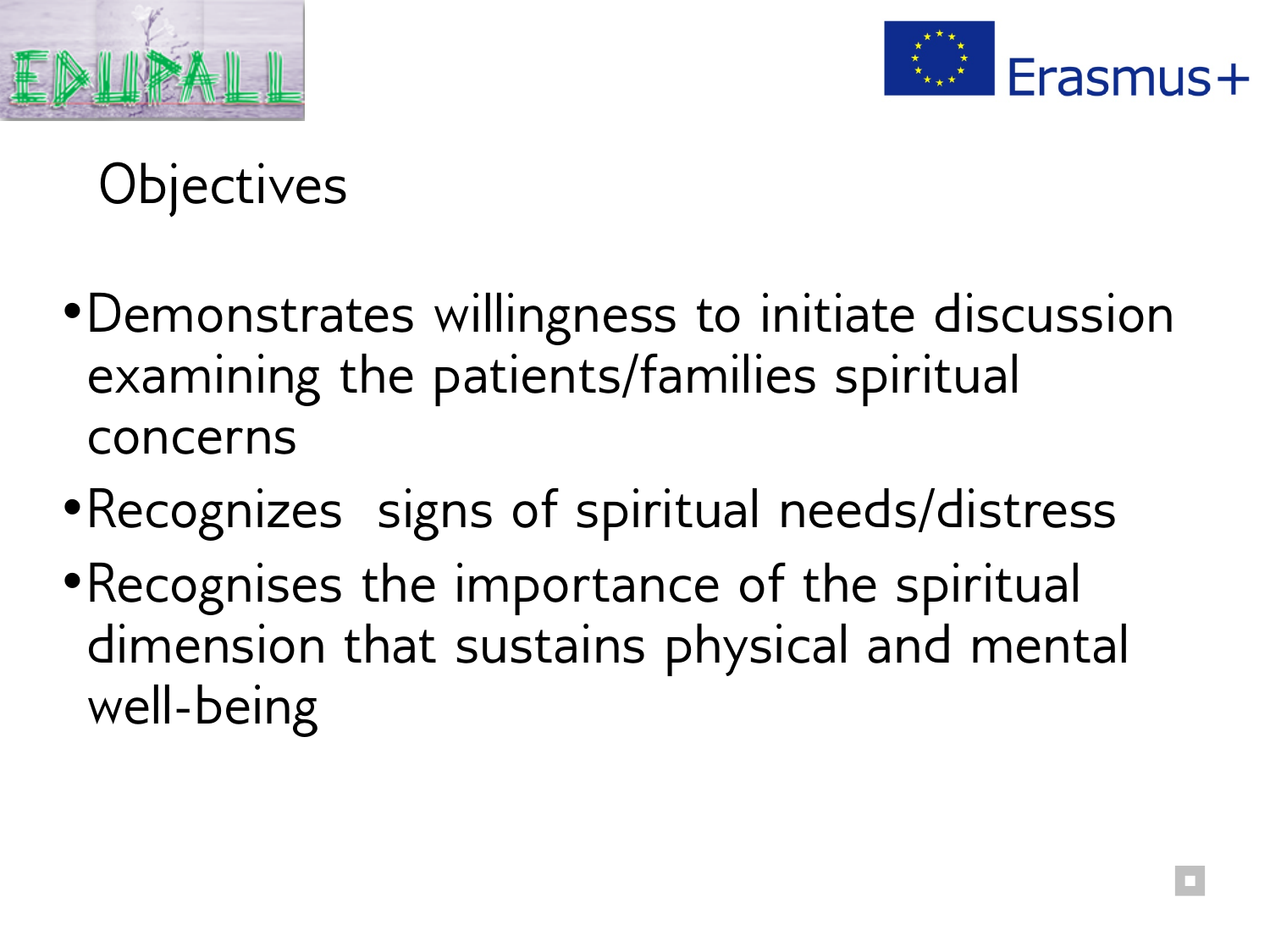

# Objectives
Demonstrates willingness to initiate discussion examining the patients/families spiritual concerns
Recognizes  signs of spiritual needs/distress
Recognises the importance of the spiritual dimension that sustains physical and mental well-being